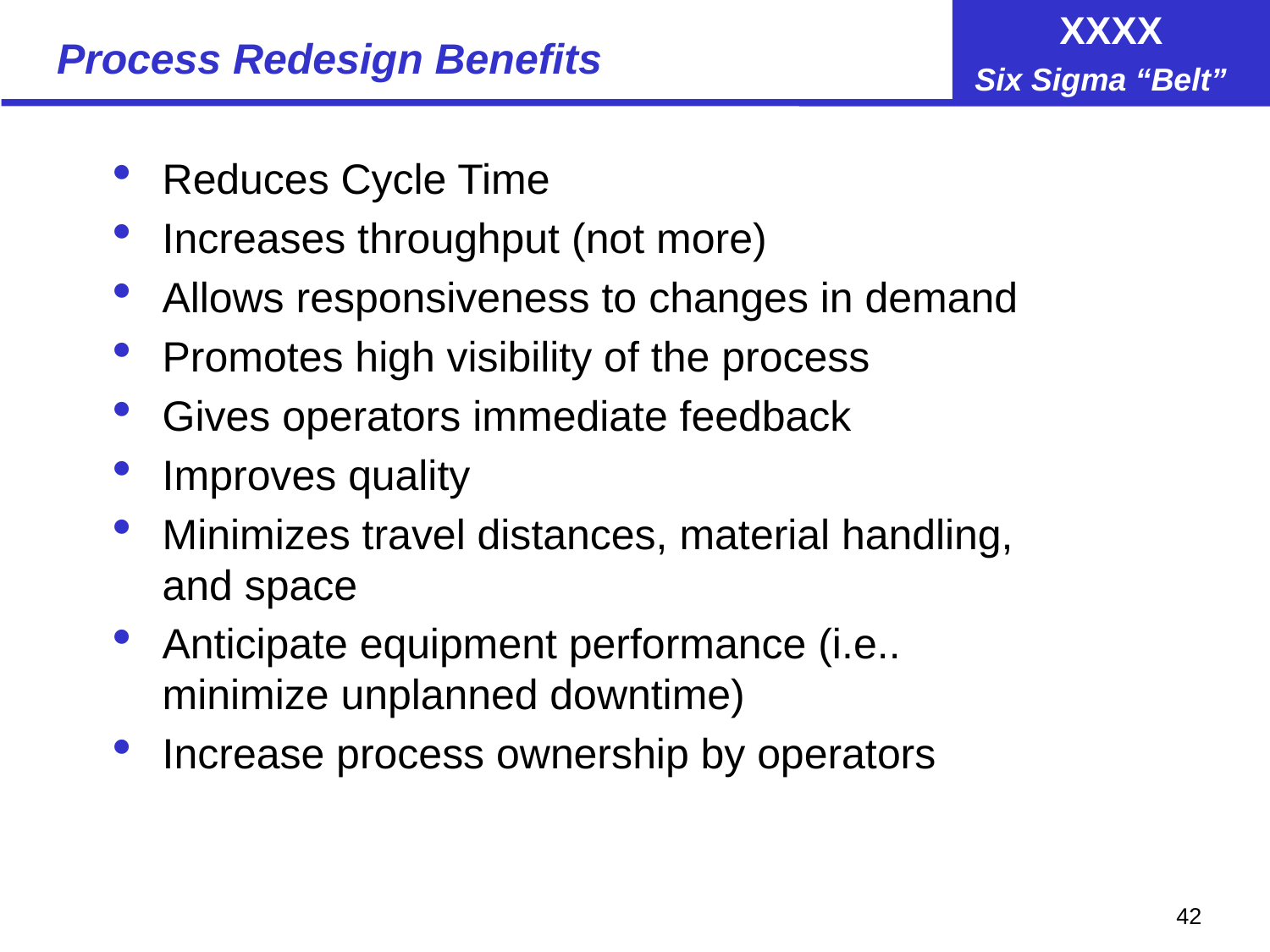

# Process Redesign Benefits
Reduces Cycle Time
Increases throughput (not more)
Allows responsiveness to changes in demand
Promotes high visibility of the process
Gives operators immediate feedback
Improves quality
Minimizes travel distances, material handling, and space
Anticipate equipment performance (i.e.. minimize unplanned downtime)
Increase process ownership by operators